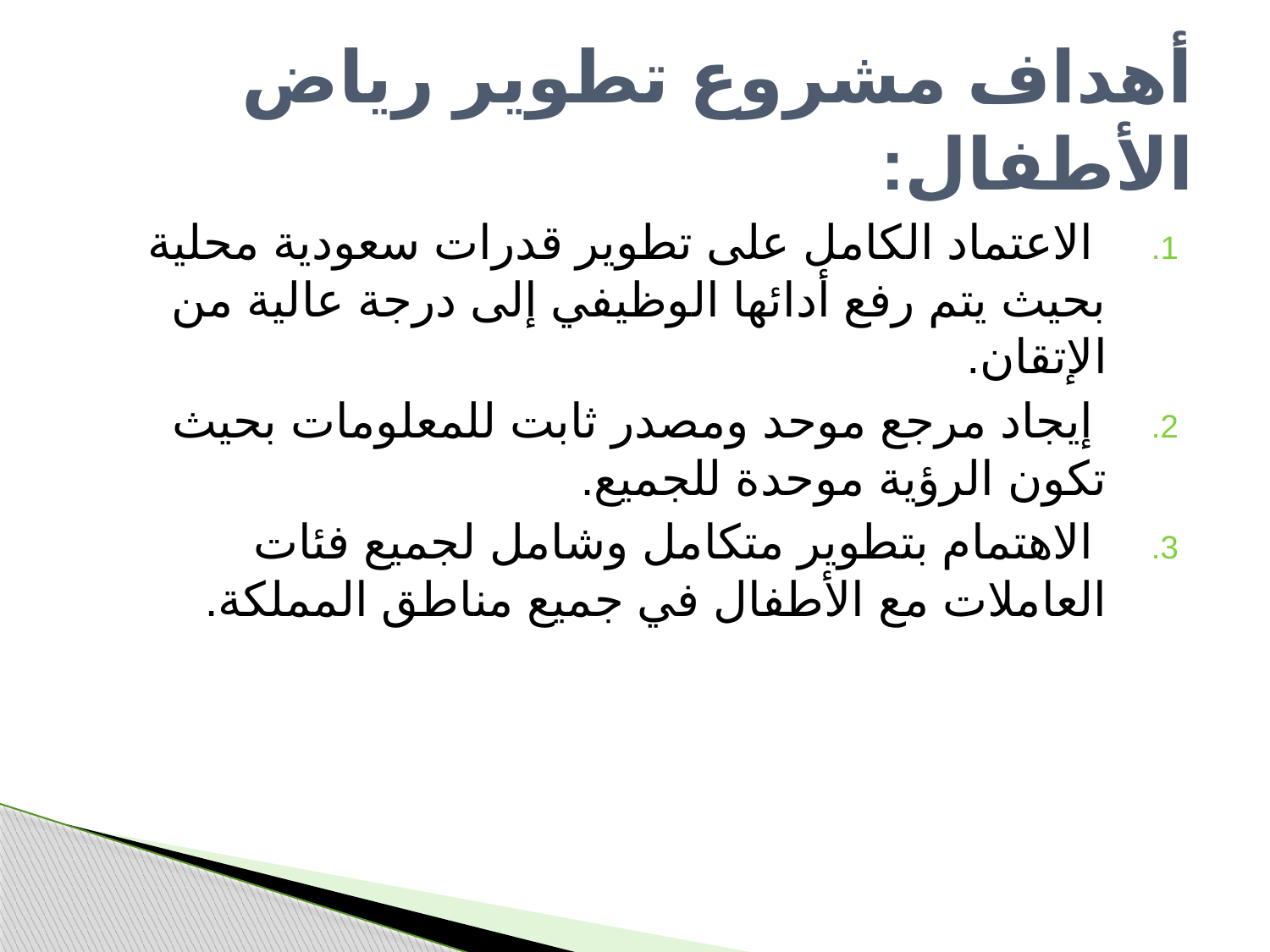

# أهداف مشروع تطوير رياض الأطفال:
 الاعتماد الكامل على تطوير قدرات سعودية محلية بحيث يتم رفع أدائها الوظيفي إلى درجة عالية من الإتقان.
 إيجاد مرجع موحد ومصدر ثابت للمعلومات بحيث تكون الرؤية موحدة للجميع.
 الاهتمام بتطوير متكامل وشامل لجميع فئات العاملات مع الأطفال في جميع مناطق المملكة.